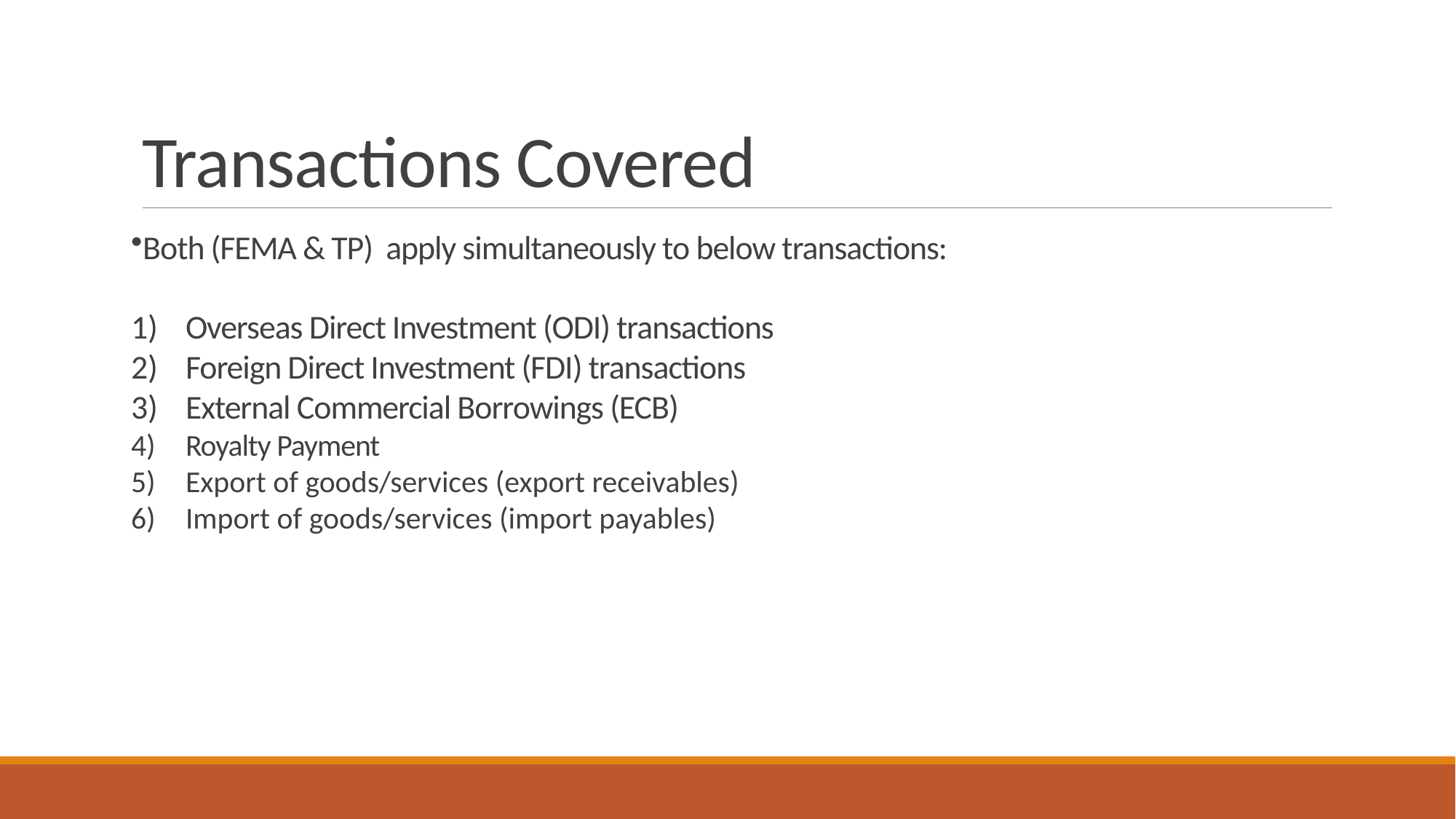

# Transactions Covered
Both (FEMA & TP)  apply simultaneously to below transactions:

Overseas Direct Investment (ODI) transactions
Foreign Direct Investment (FDI) transactions
External Commercial Borrowings (ECB)
Royalty Payment
Export of goods/services (export receivables)
Import of goods/services (import payables)